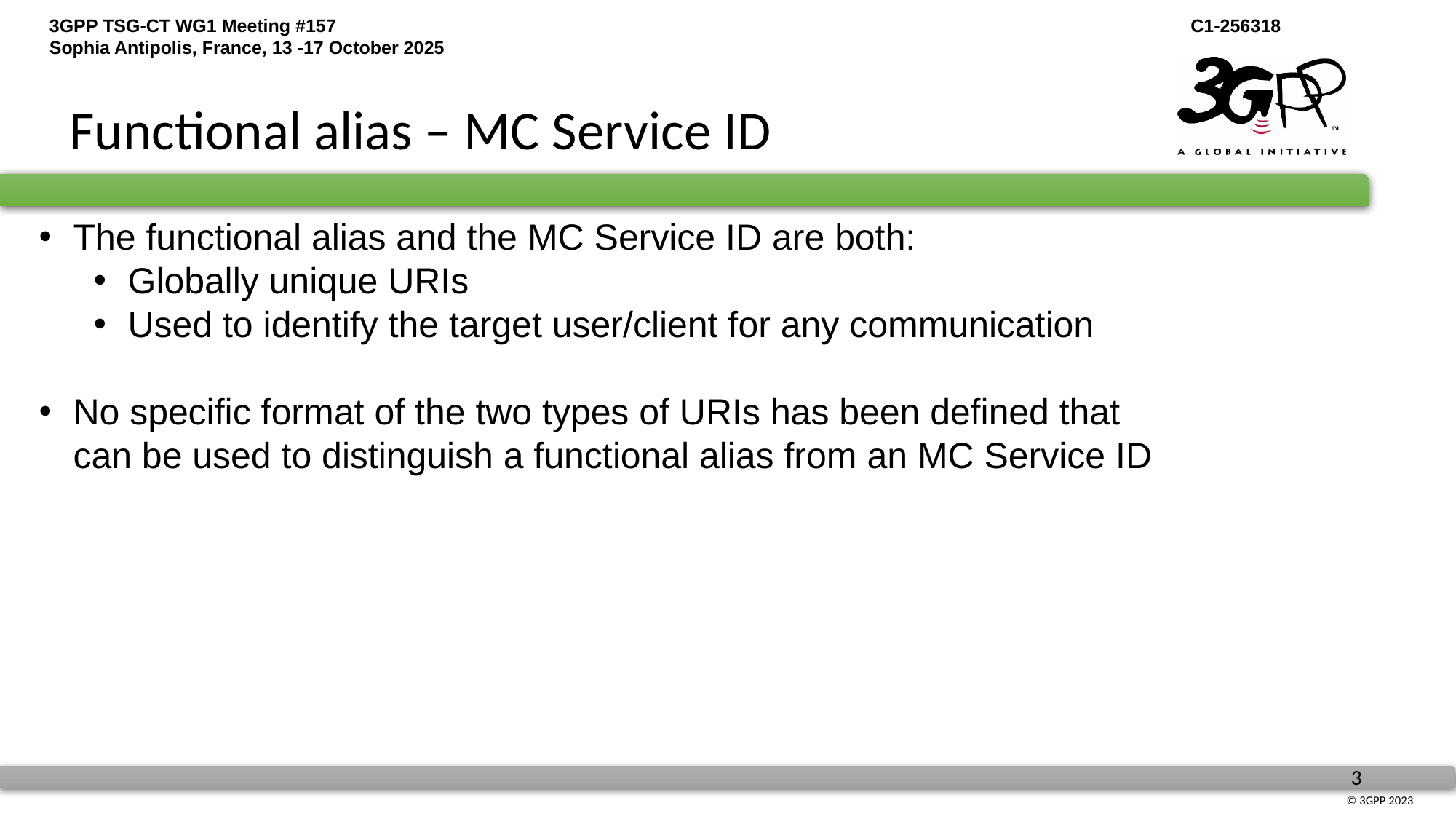

# Functional alias – MC Service ID

The functional alias and the MC Service ID are both:
Globally unique URIs
Used to identify the target user/client for any communication

No specific format of the two types of URIs has been defined that can be used to distinguish a functional alias from an MC Service ID